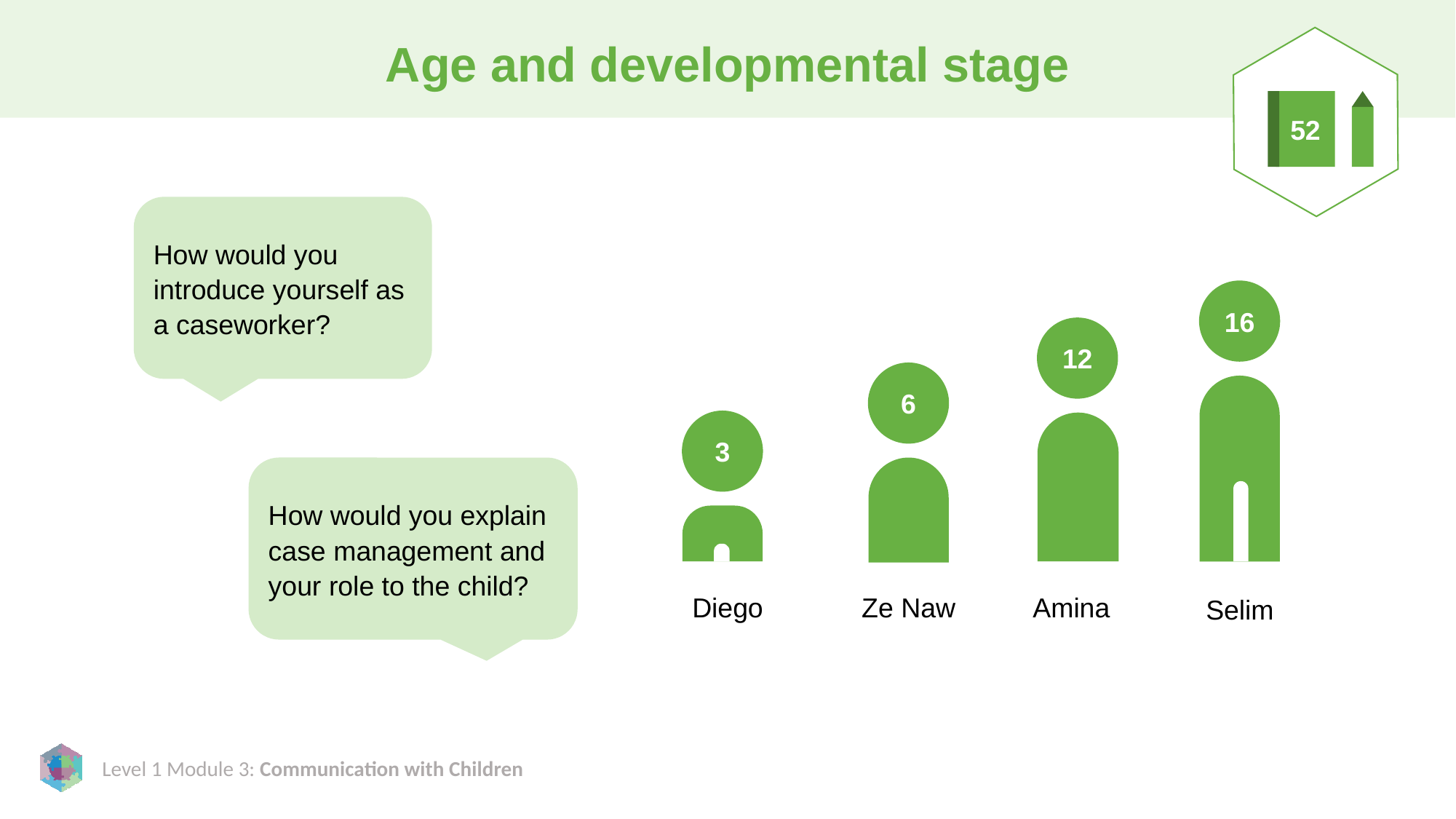

# Age and developmental stage

52

How would you introduce yourself as a caseworker?
16

12
6

3

How would you explain case management and your role to the child?

Amina
Diego
Ze Naw
Selim